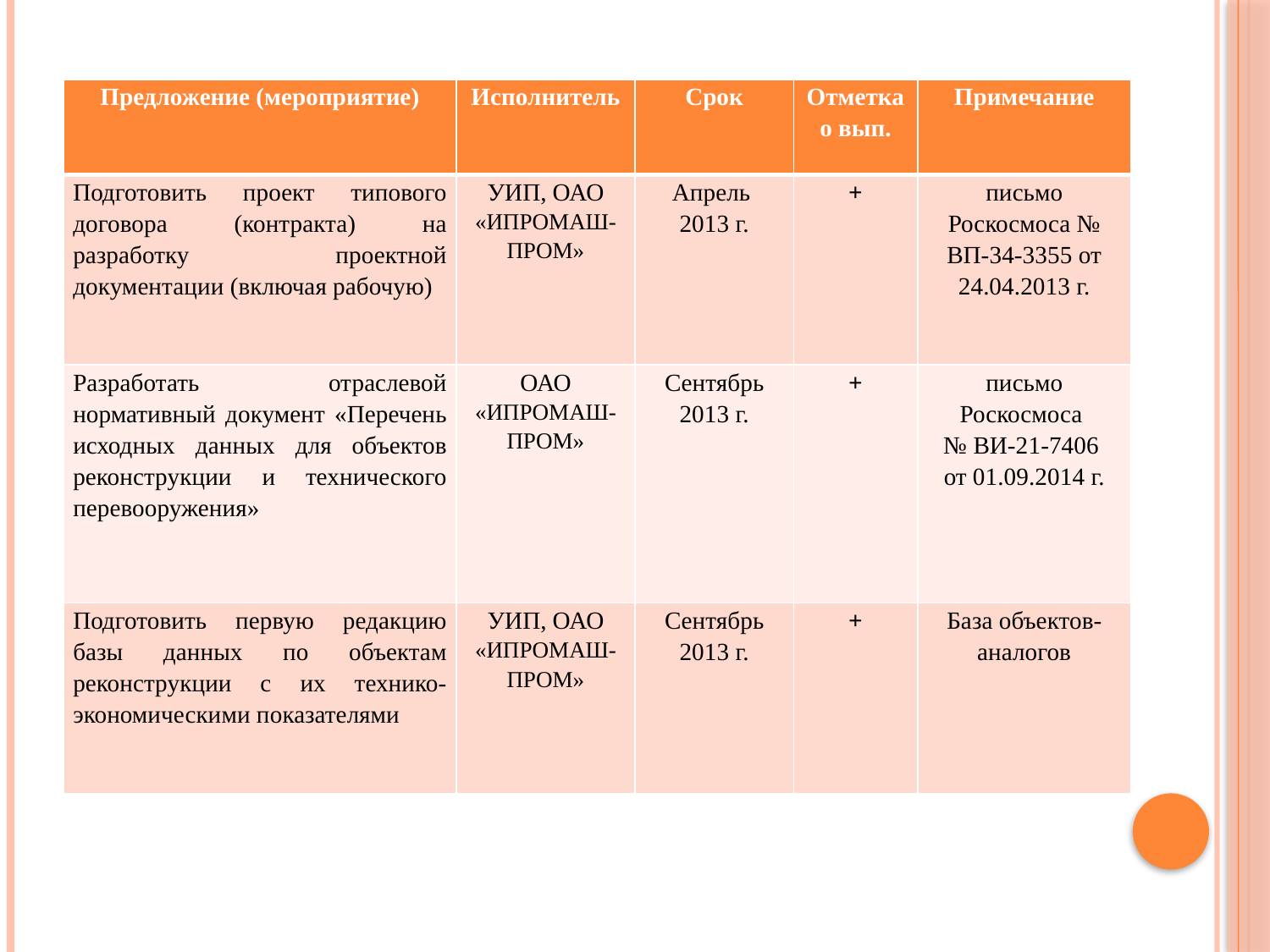

| Предложение (мероприятие) | Исполнитель | Срок | Отметка о вып. | Примечание |
| --- | --- | --- | --- | --- |
| Подготовить проект типового договора (контракта) на разработку проектной документации (включая рабочую) | УИП, ОАО «ИПРОМАШ-ПРОМ» | Апрель 2013 г. | + | письмо Роскосмоса № ВП-34-3355 от 24.04.2013 г. |
| Разработать отраслевой нормативный документ «Перечень исходных данных для объектов реконструкции и технического перевооружения» | ОАО «ИПРОМАШ-ПРОМ» | Сентябрь 2013 г. | + | письмо Роскосмоса № ВИ-21-7406 от 01.09.2014 г. |
| Подготовить первую редакцию базы данных по объектам реконструкции с их технико-экономическими показателями | УИП, ОАО «ИПРОМАШ-ПРОМ» | Сентябрь 2013 г. | + | База объектов-аналогов |